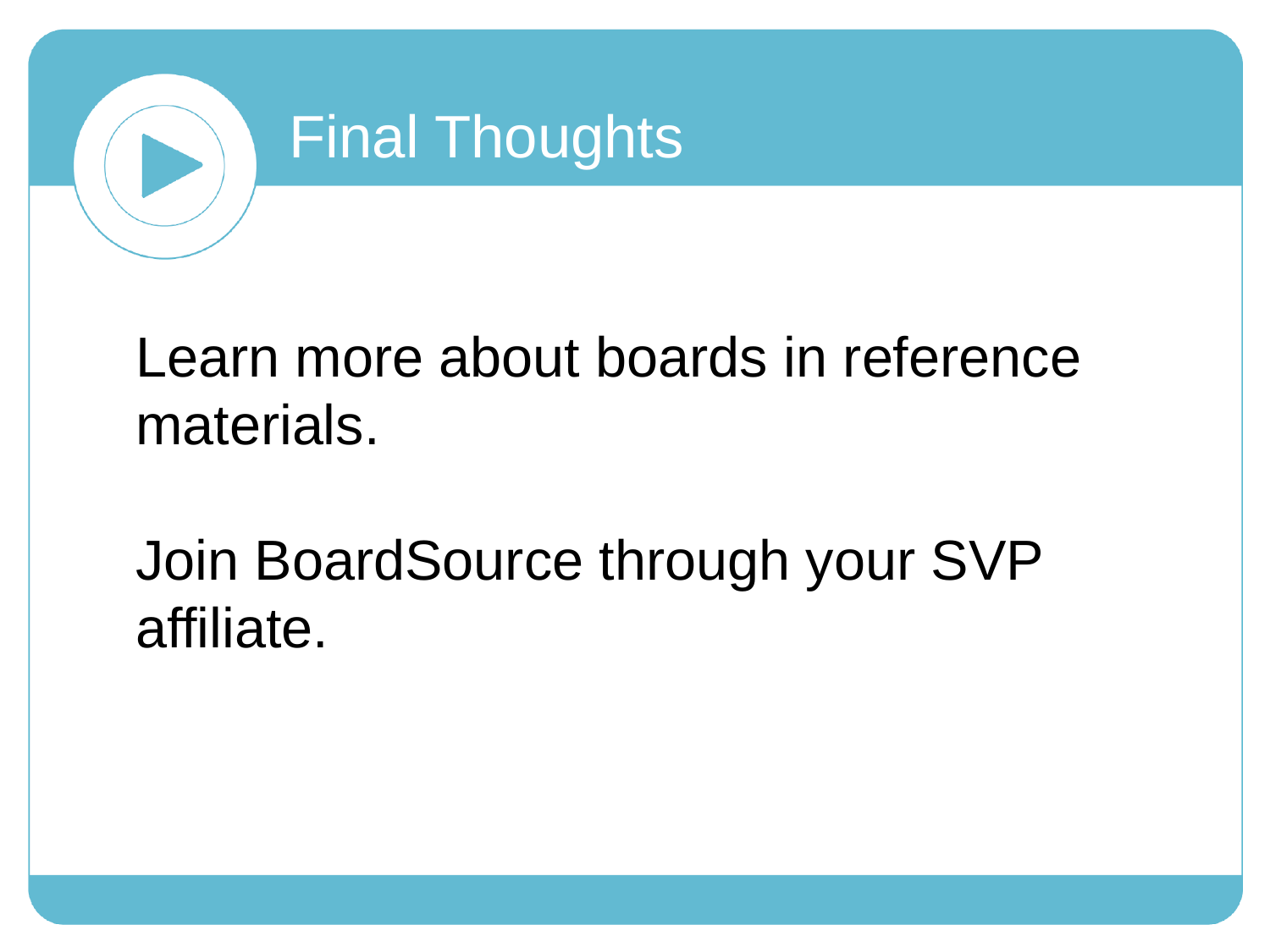

Final Thoughts
Learn more about boards in reference materials.

Join BoardSource through your SVP affiliate.